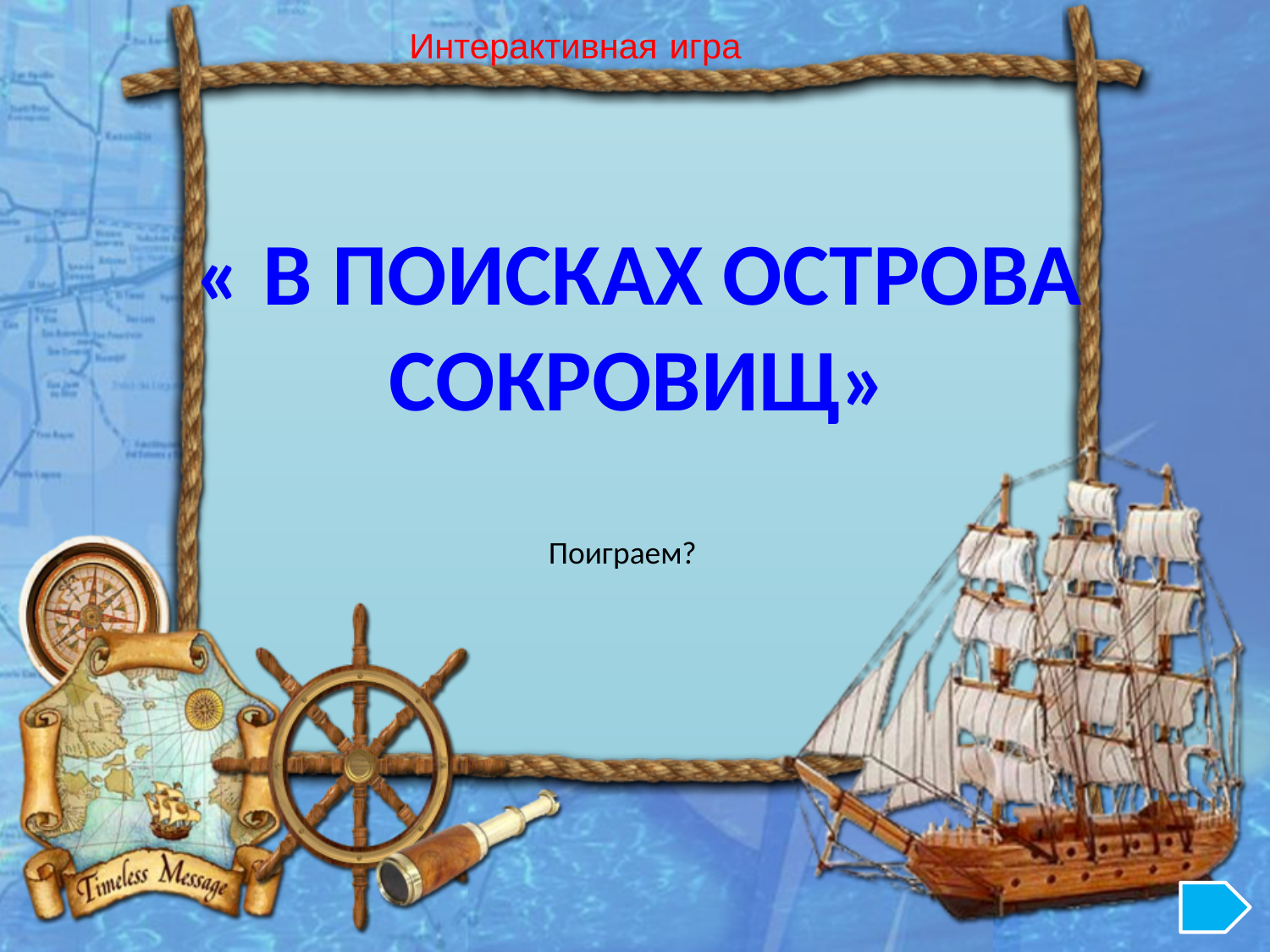

Интерактивная игра

# « В ПОИСКАХ ОСТРОВА СОКРОВИЩ»
Поиграем?